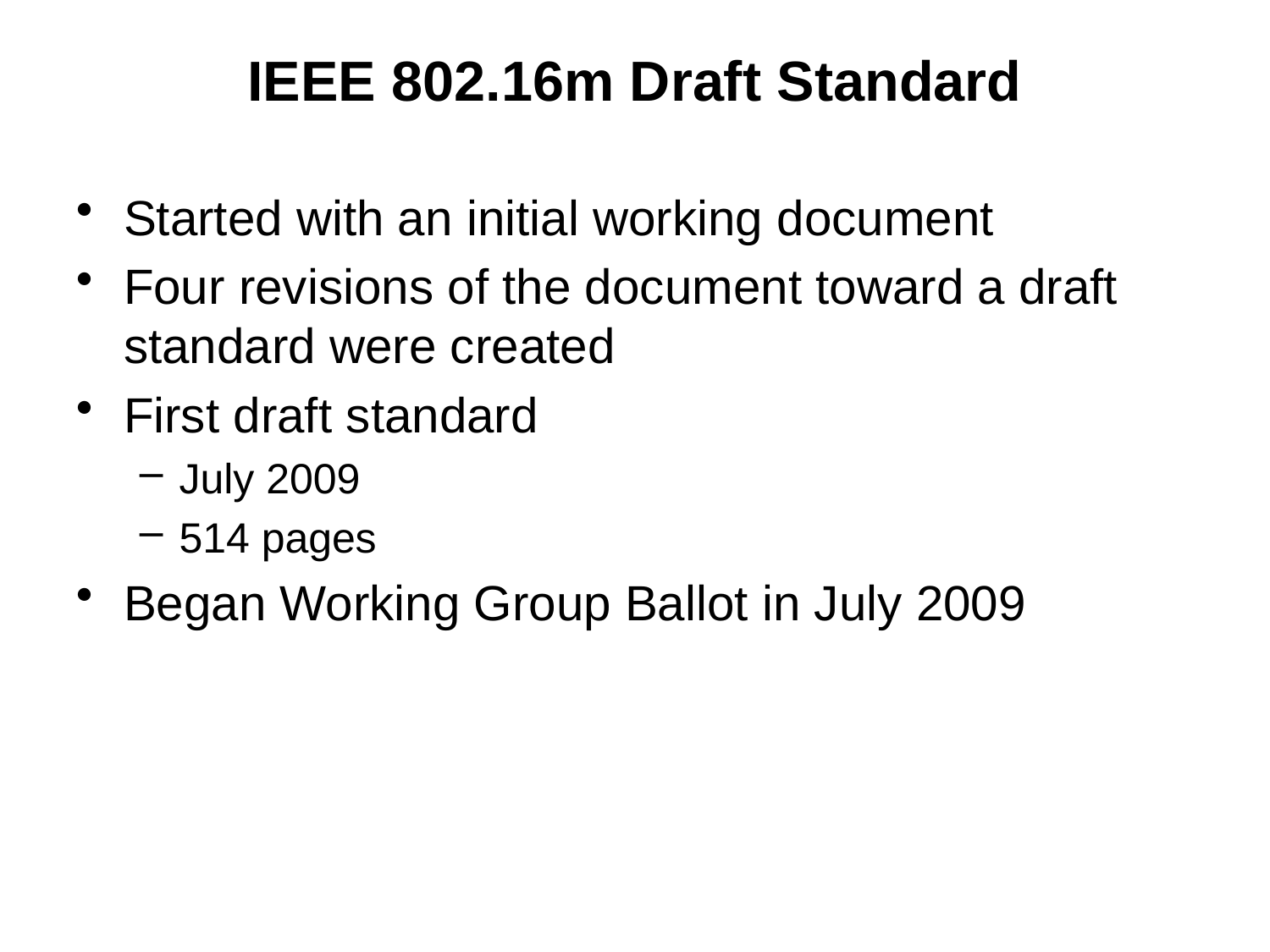

# IEEE 802.16m Draft Standard
Started with an initial working document
Four revisions of the document toward a draft standard were created
First draft standard
July 2009
514 pages
Began Working Group Ballot in July 2009